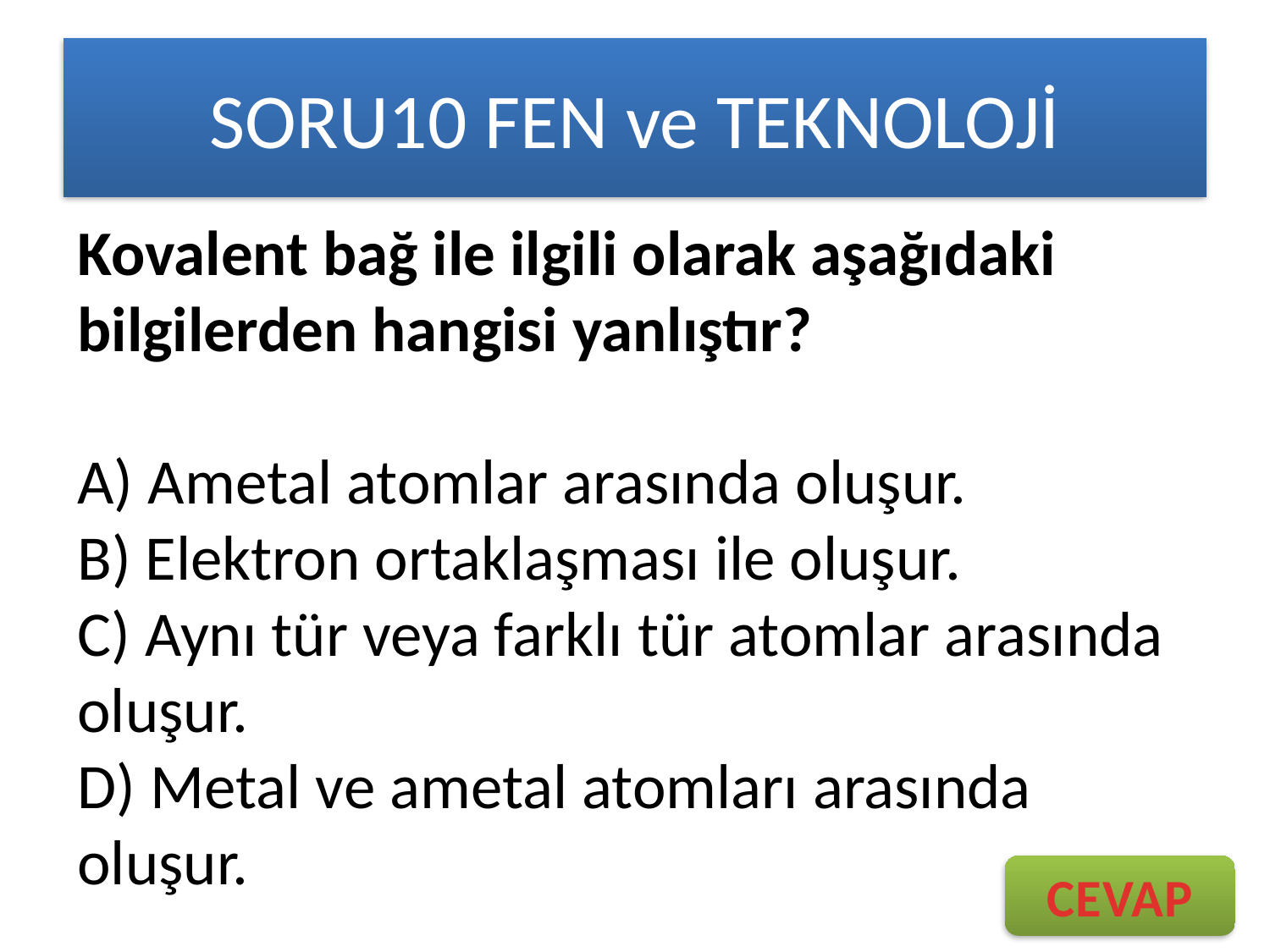

# SORU10 FEN ve TEKNOLOJİ
Kovalent bağ ile ilgili olarak aşağıdaki bilgilerden hangisi yanlıştır?

A) Ametal atomlar arasında oluşur.
B) Elektron ortaklaşması ile oluşur.
C) Aynı tür veya farklı tür atomlar arasında oluşur.
D) Metal ve ametal atomları arasında oluşur.
CEVAP